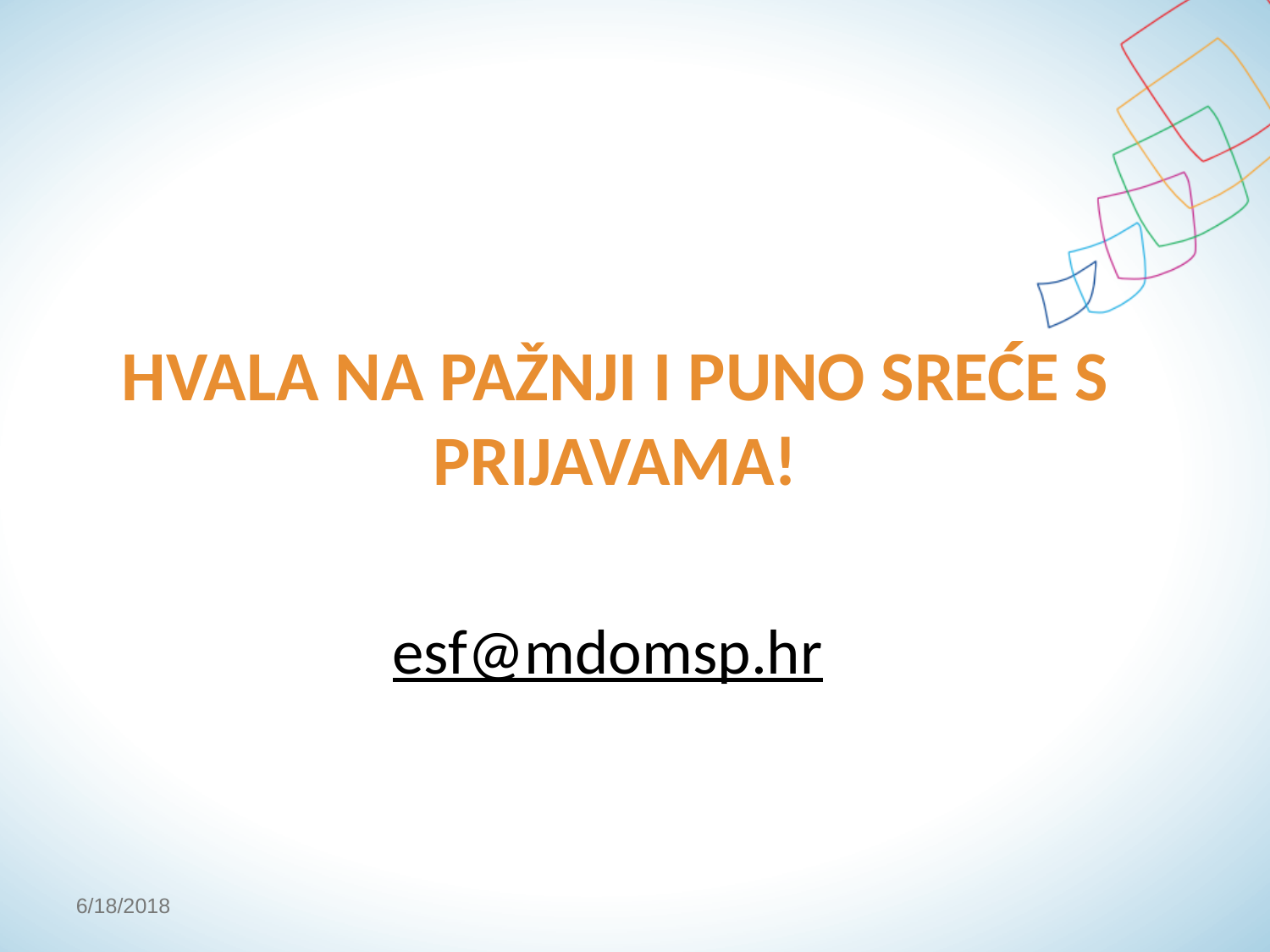

#

HVALA NA PAŽNJI I PUNO SREĆE S PRIJAVAMA!

esf@mdomsp.hr